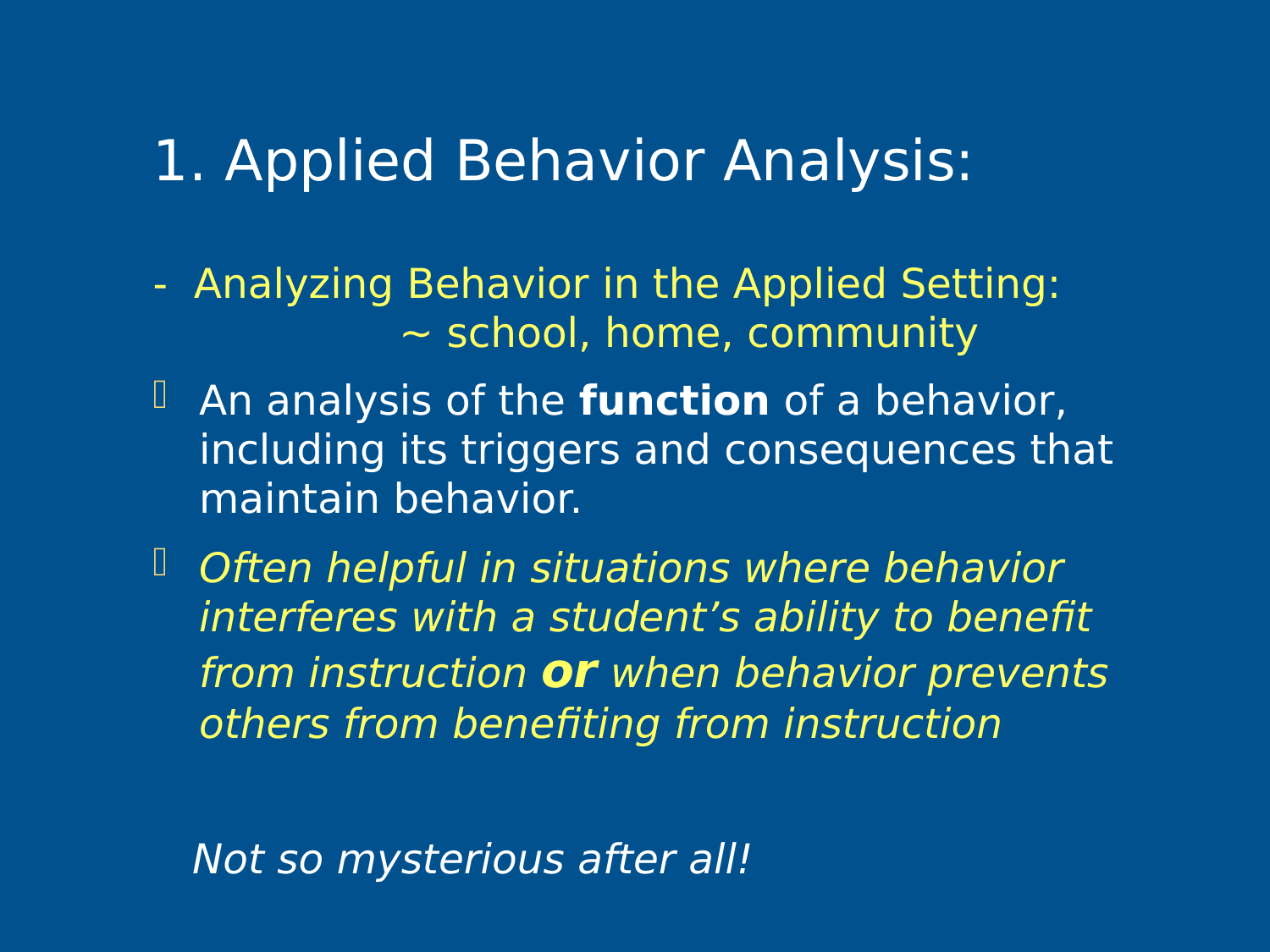

# 1. Applied Behavior Analysis:
-  Analyzing Behavior in the Applied Setting:                  	~ school, home, community
An analysis of the function of a behavior, including its triggers and consequences that maintain behavior.
Often helpful in situations where behavior interferes with a student’s ability to benefit from instruction or when behavior prevents others from benefiting from instruction

   Not so mysterious after all!